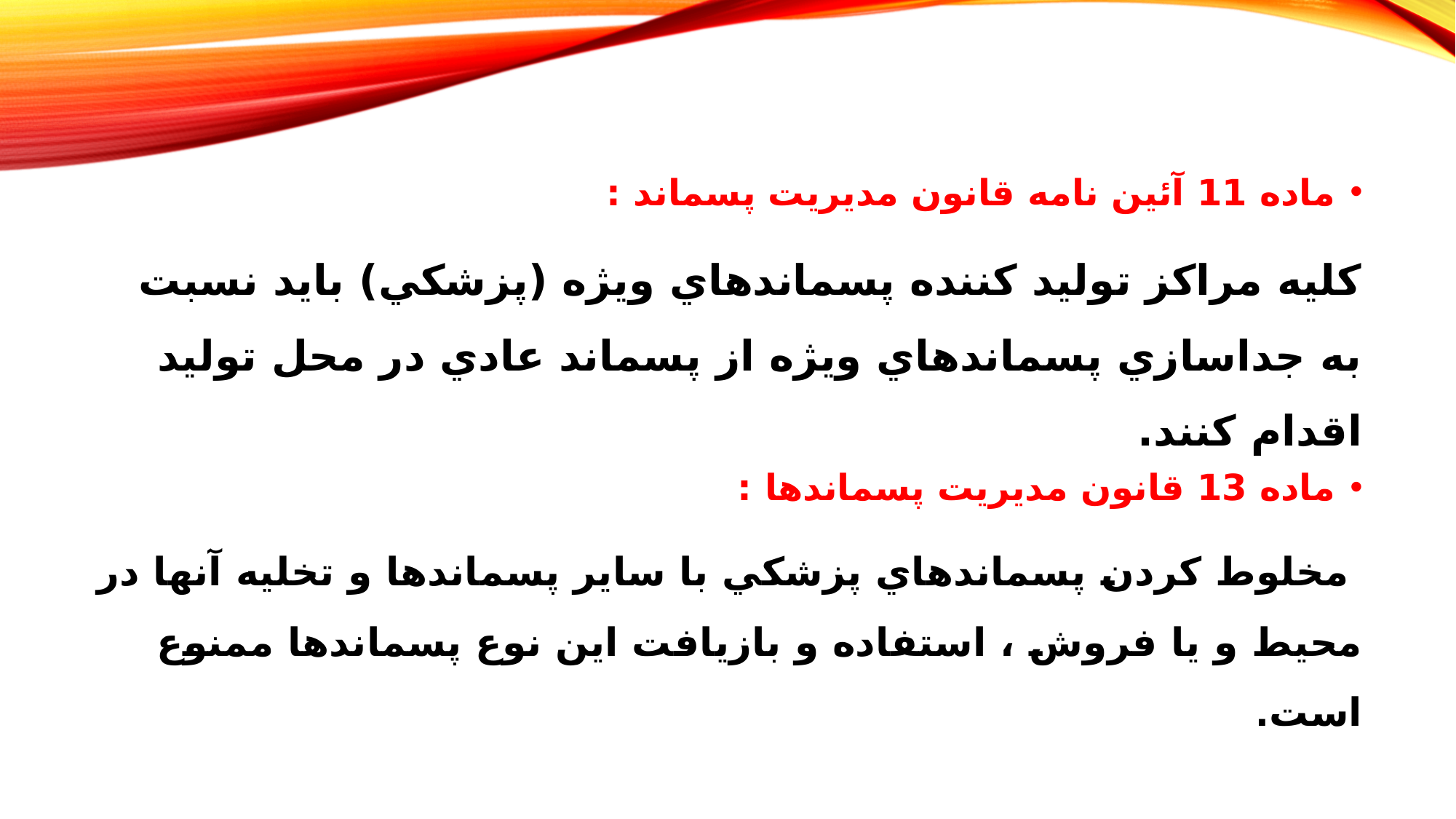

ماده 11 آئين نامه قانون مديريت پسماند :
کليه مراکز توليد کننده پسماندهاي ويژه (پزشكي) بايد نسبت به جداسازي پسماندهاي ويژه از پسماند عادي در محل توليد اقدام کنند.
ماده 13 قانون مديريت پسماندها :
 مخلوط کردن پسماندهاي پزشكي با ساير پسماندها و تخليه آنها در محيط و يا فروش ، استفاده و بازيافت اين نوع پسماندها ممنوع است.